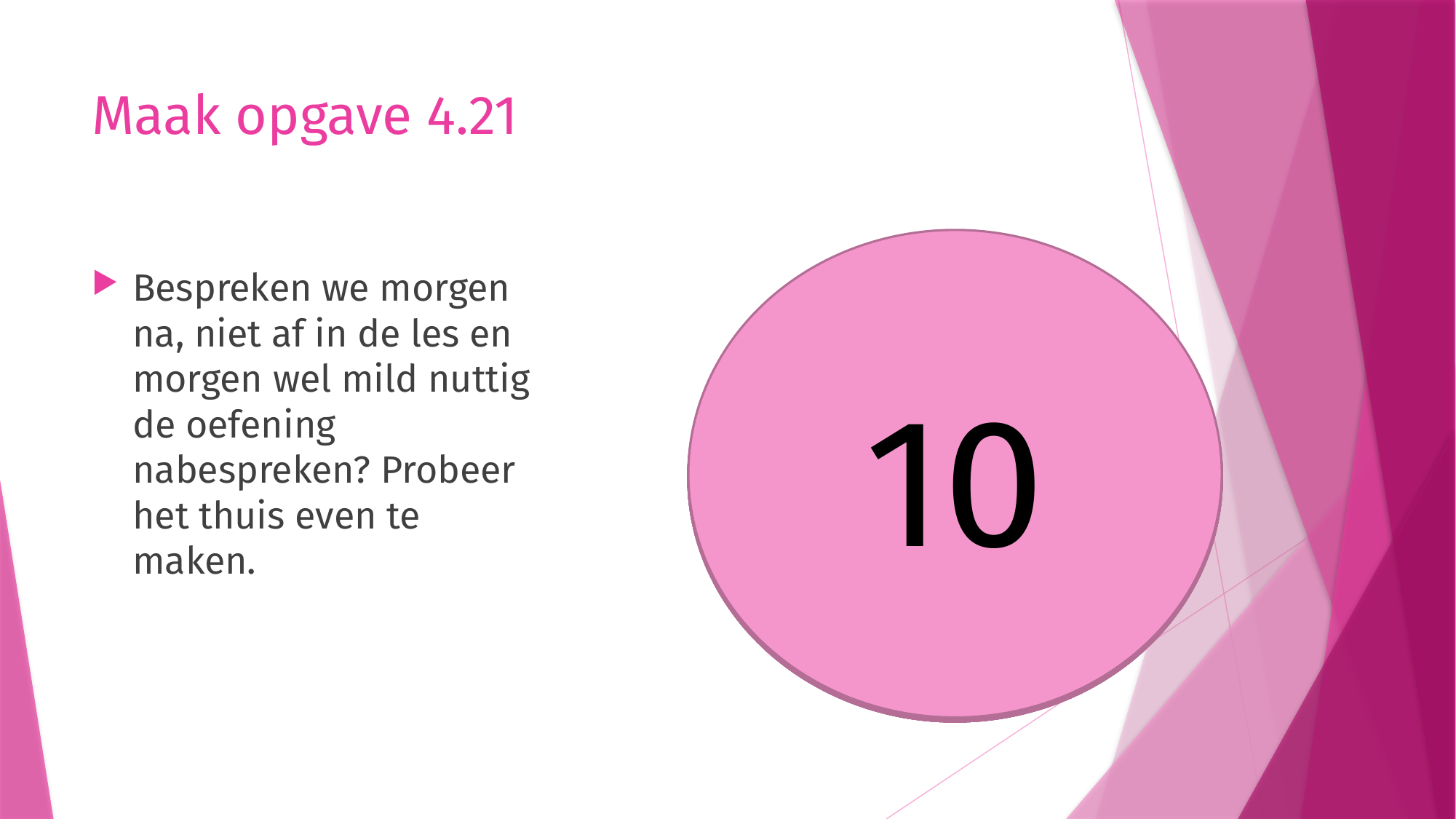

# Maak opgave 4.21
10
9
8
5
6
7
4
3
1
2
Bespreken we morgen na, niet af in de les en morgen wel mild nuttig de oefening nabespreken? Probeer het thuis even te maken.